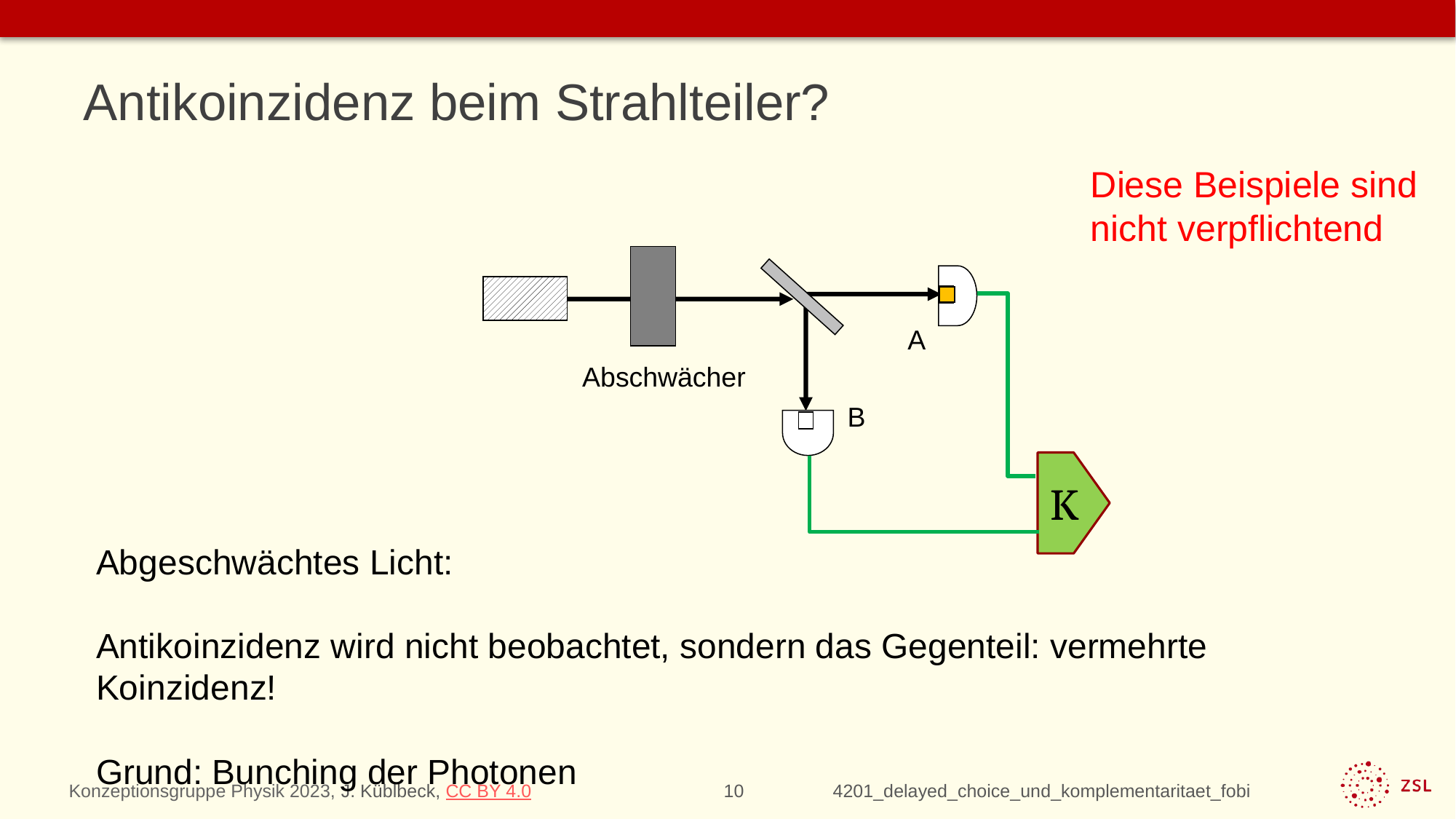

# Antikoinzidenz beim Strahlteiler?
Diese Beispiele sind nicht verpflichtend

Abgeschwächtes Licht:
Antikoinzidenz wird nicht beobachtet, sondern das Gegenteil: vermehrte Koinzidenz!
Grund: Bunching der Photonen

      A
      Abschwächer
  B

K